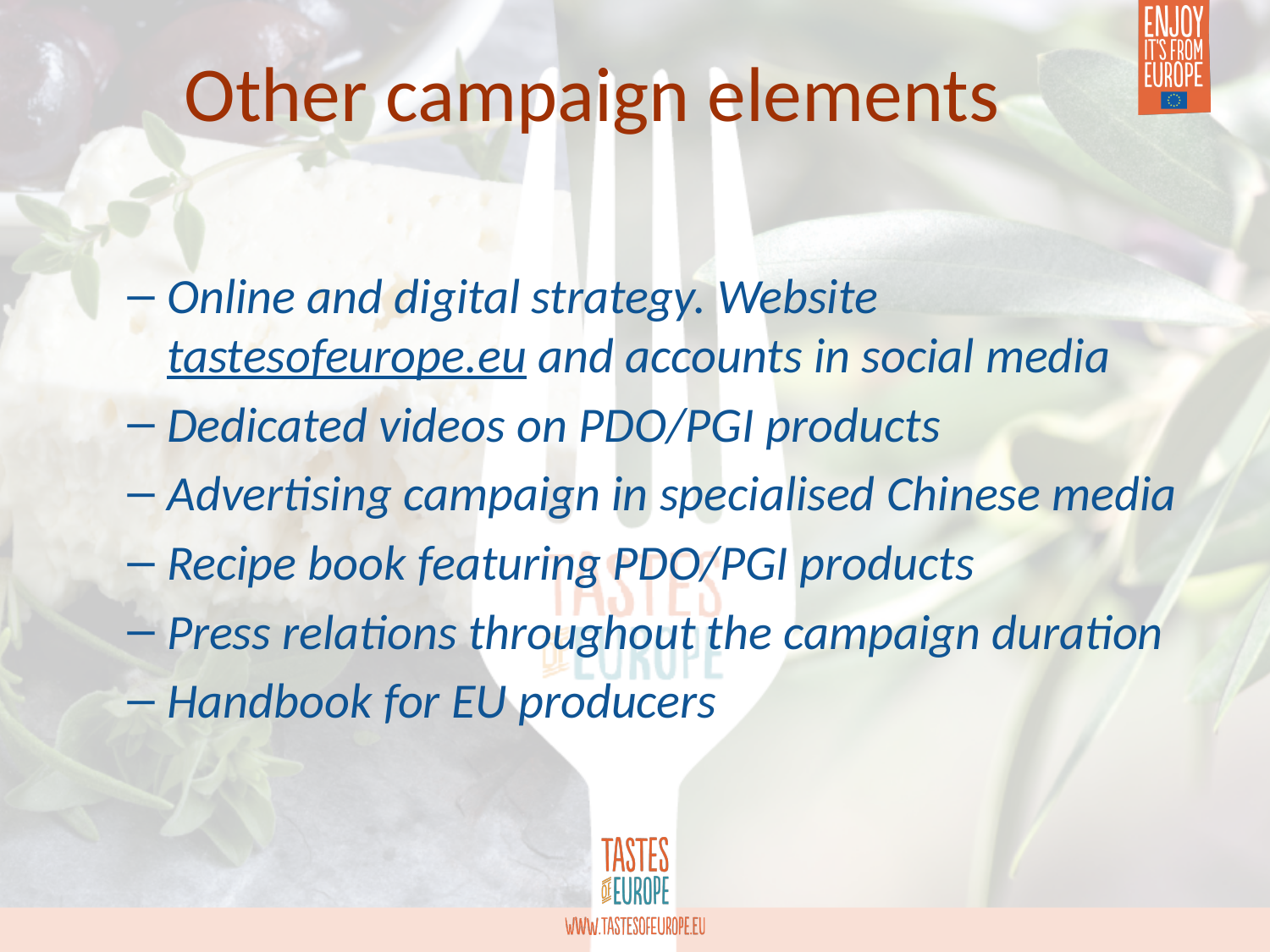

Other campaign elements

Online and digital strategy. Website tastesofeurope.eu and accounts in social media
Dedicated videos on PDO/PGI products
Advertising campaign in specialised Chinese media
Recipe book featuring PDO/PGI products
Press relations throughout the campaign duration
Handbook for EU producers